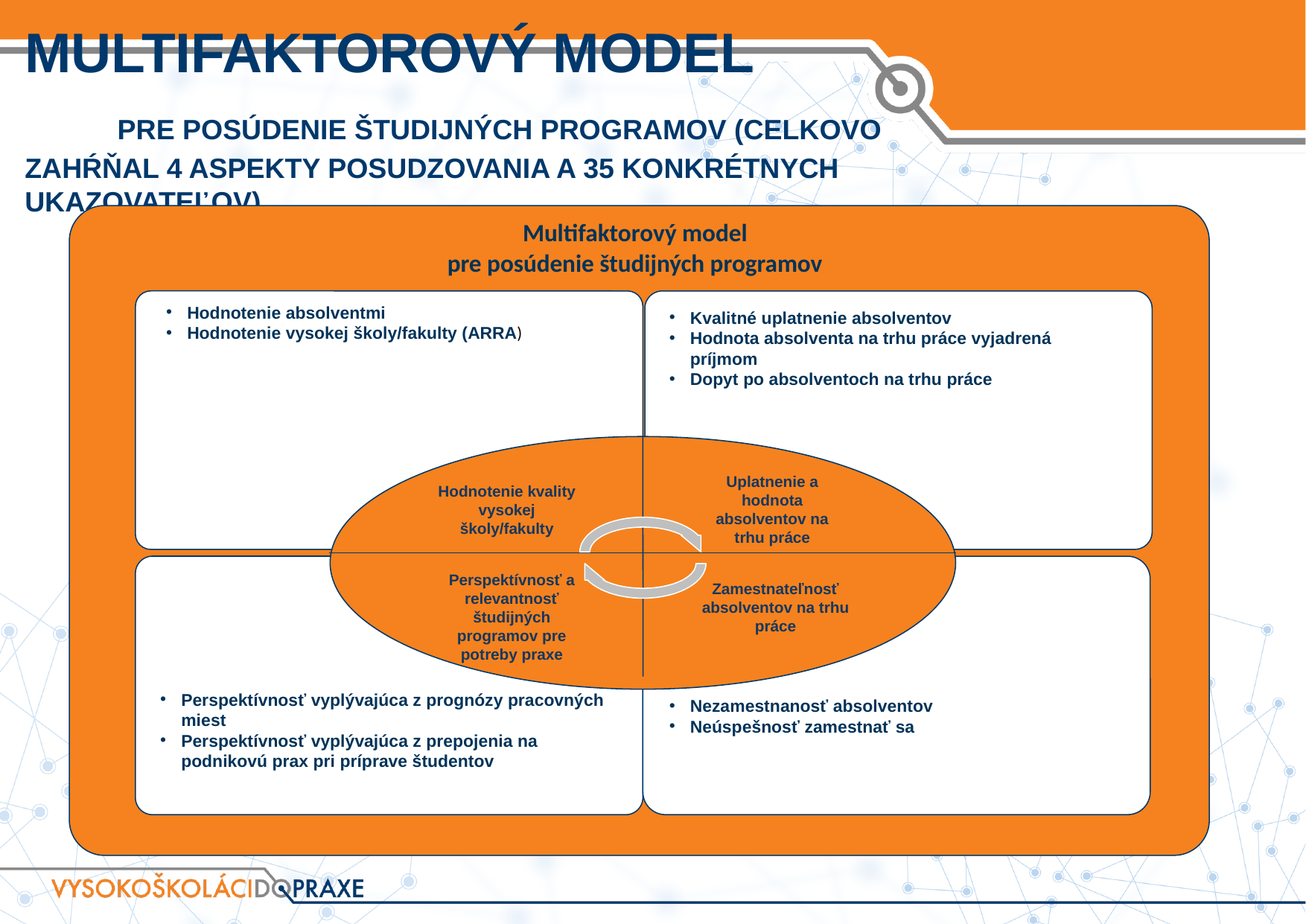

# Multifaktorový model                   pre posúdenie študijných programov (celkovo zahŕňal 4 aspekty posudzovania a 35 konkrétnych ukazovateľov)

Multifaktorový model
pre posúdenie študijných programov

Hodnotenie absolventmi
Hodnotenie vysokej školy/fakulty (ARRA)
Kvalitné uplatnenie absolventov
Hodnota absolventa na trhu práce vyjadrená príjmom
Dopyt po absolventoch na trhu práce

Uplatnenie a hodnota absolventov na trhu práce

Hodnotenie kvality vysokej školy/fakulty

Perspektívnosť a relevantnosť študijných programov pre potreby praxe

Zamestnateľnosť absolventov na trhu práce

Perspektívnosť vyplývajúca z prognózy pracovných miest
Perspektívnosť vyplývajúca z prepojenia na podnikovú prax pri príprave študentov
Nezamestnanosť absolventov
Neúspešnosť zamestnať sa